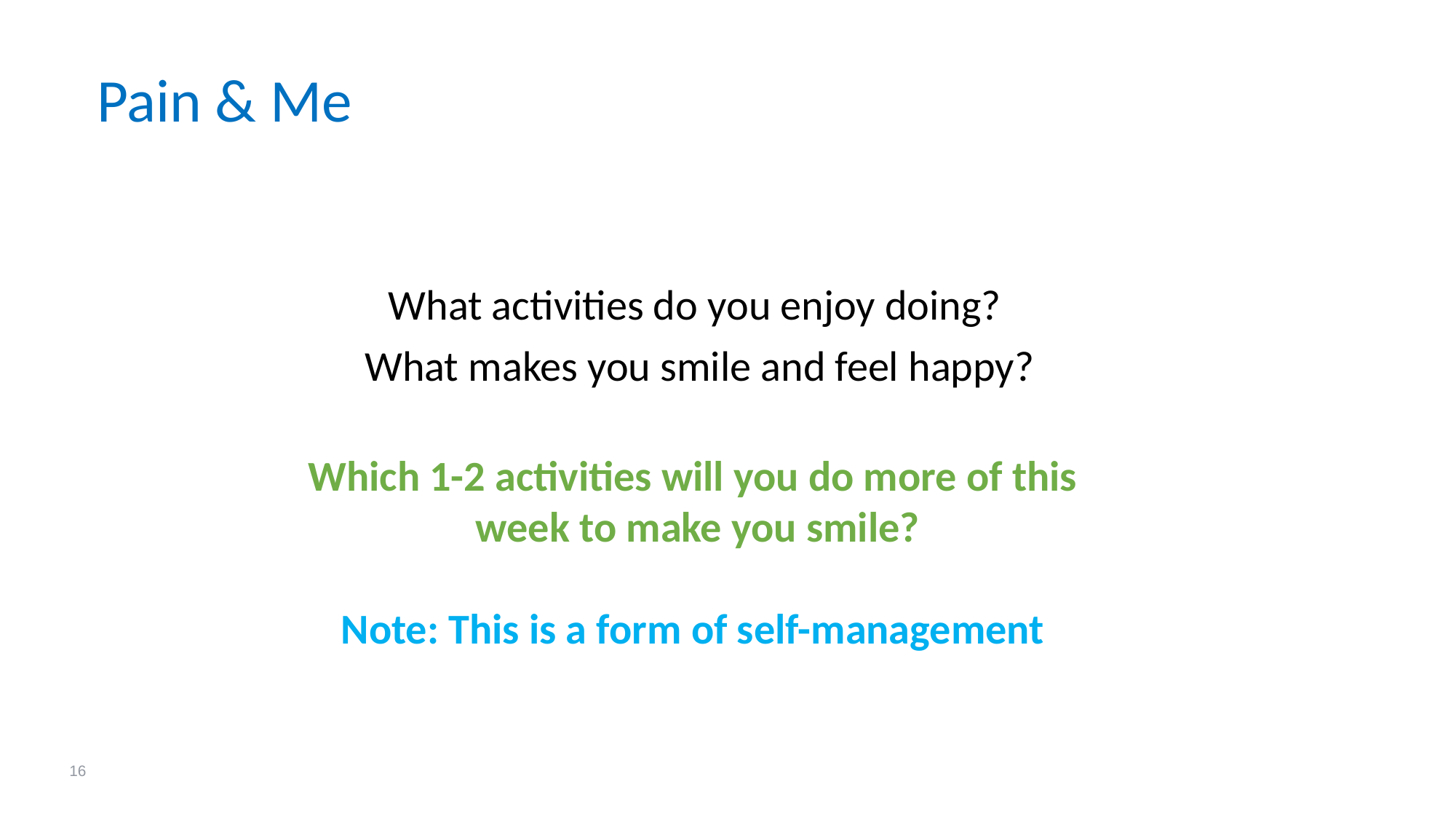

# Pain & Me
What activities do you enjoy doing?
What makes you smile and feel happy?

Which 1-2 activities will you do more of this
week to make you smile?

Note: This is a form of self-management

16